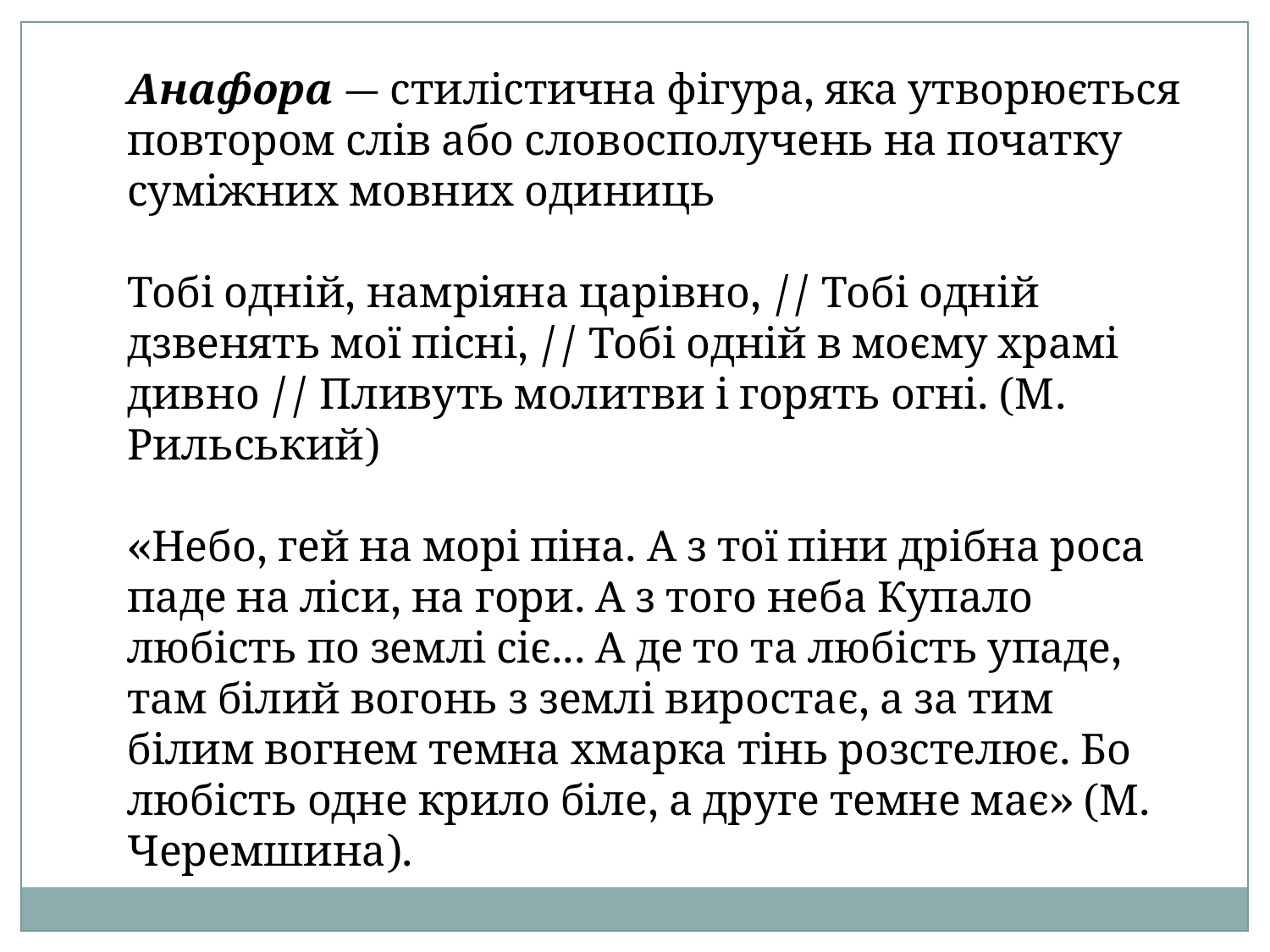

Анафора — стилістична фігура, яка утворюється повтором слів або словосполучень на початку суміжних мовних одиниць

Тобі одній, намріяна царівно, // Тобі одній дзвенять мої пісні, // Тобі одній в моєму храмі дивно // Пливуть молитви і горять огні. (М. Рильський)

«Небо, гей на морі піна. А з тої піни дрібна роса паде на ліси, на гори. А з того неба Купало любість по землі сіє... А де то та любість упаде, там білий вогонь з землі виростає, а за тим білим вогнем темна хмарка тінь розстелює. Бо любість одне крило біле, а друге темне має» (М. Черемшина).